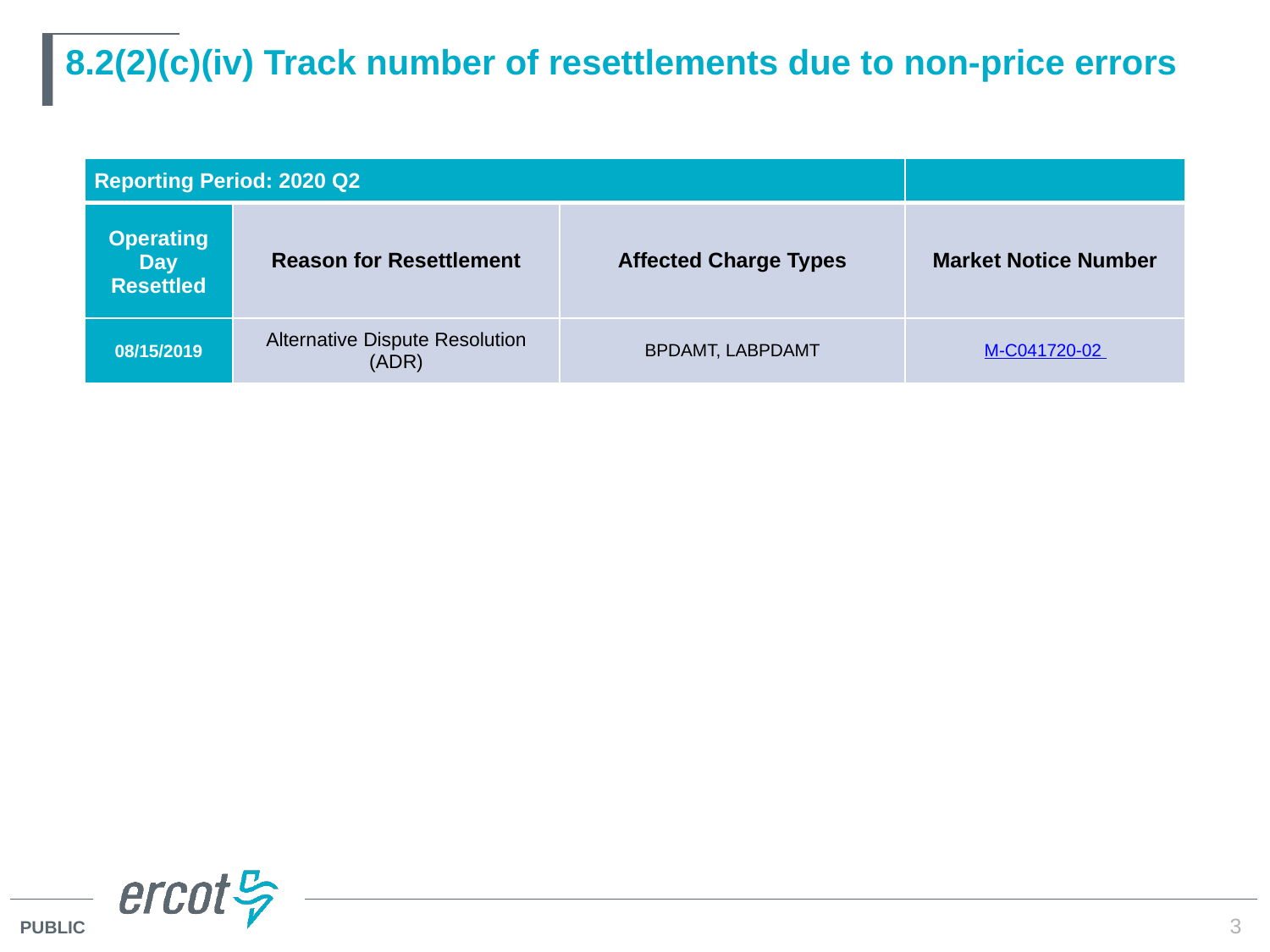

# 8.2(2)(c)(iv) Track number of resettlements due to non-price errors
| Reporting Period: 2020 Q2 |  |  |  |
| --- | --- | --- | --- |
| Operating Day Resettled | Reason for Resettlement | Affected Charge Types | Market Notice Number |
| 08/15/2019 | Alternative Dispute Resolution (ADR) | BPDAMT, LABPDAMT | M-C041720-02 |
3